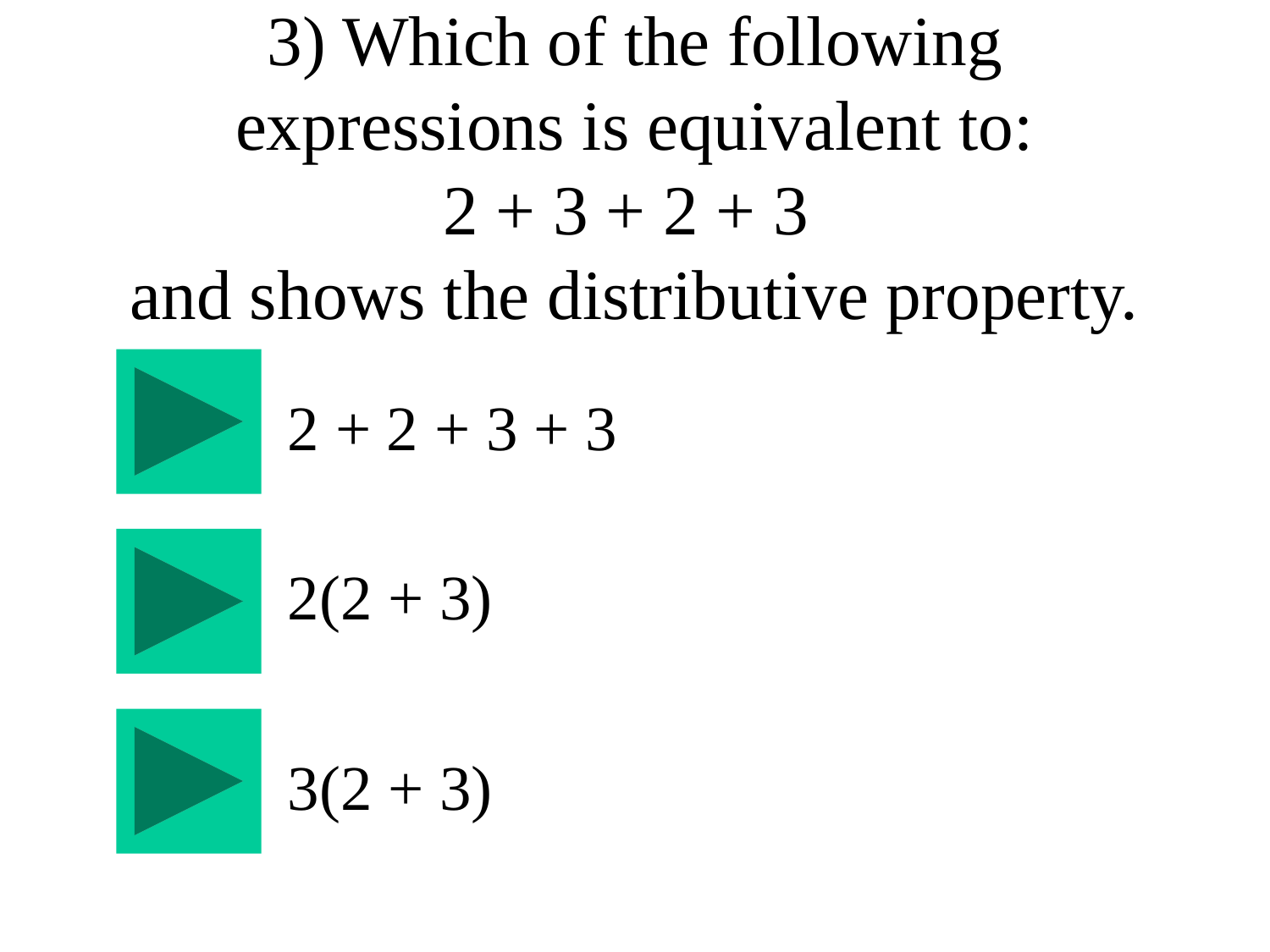

# 3) Which of the following expressions is equivalent to: 2 + 3 + 2 + 3 and shows the distributive property.

2 + 2 + 3 + 3

2(2 + 3)

3(2 + 3)